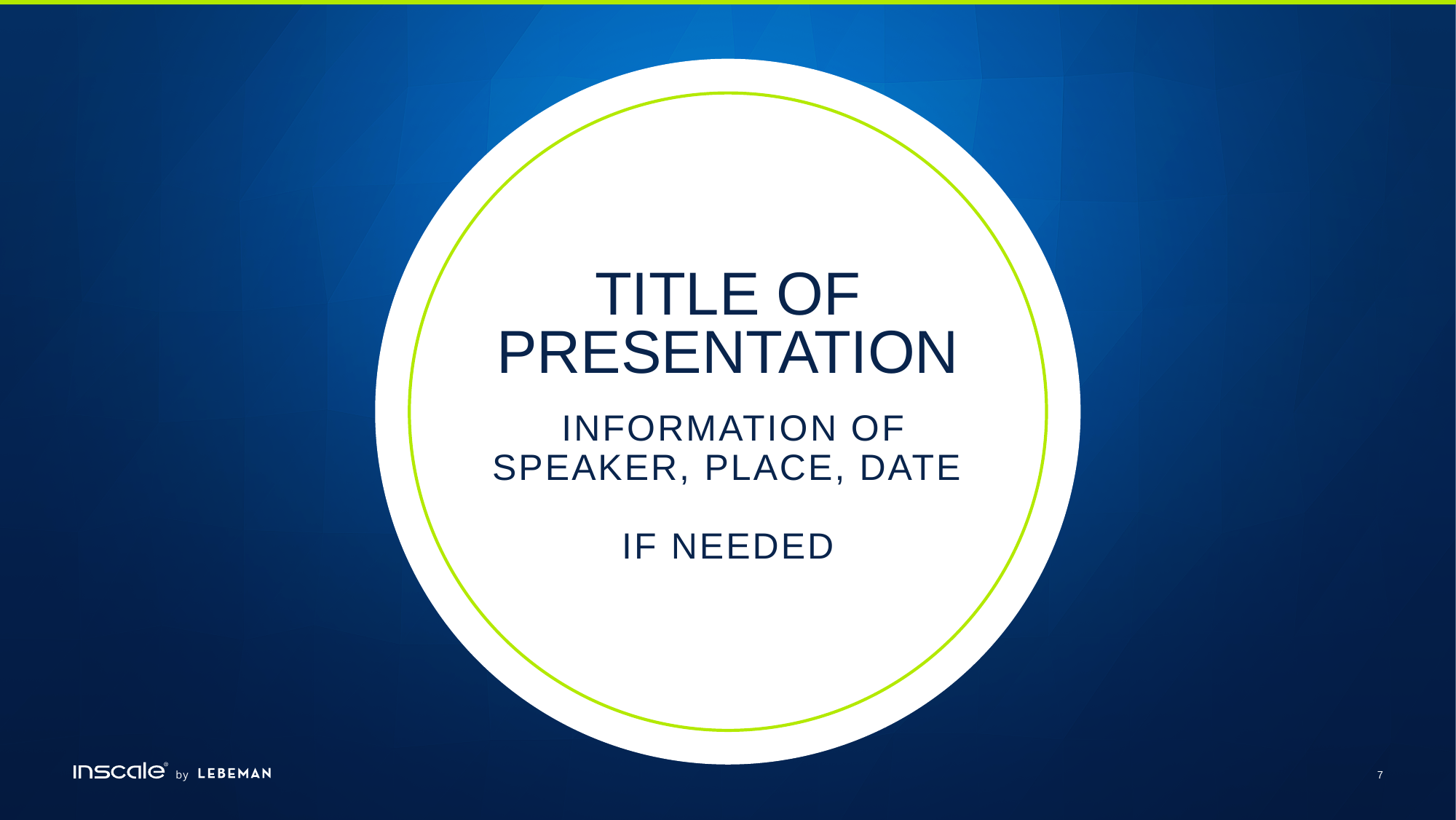

Title of Presentation
 Information of speaker, place, date
if needed
7